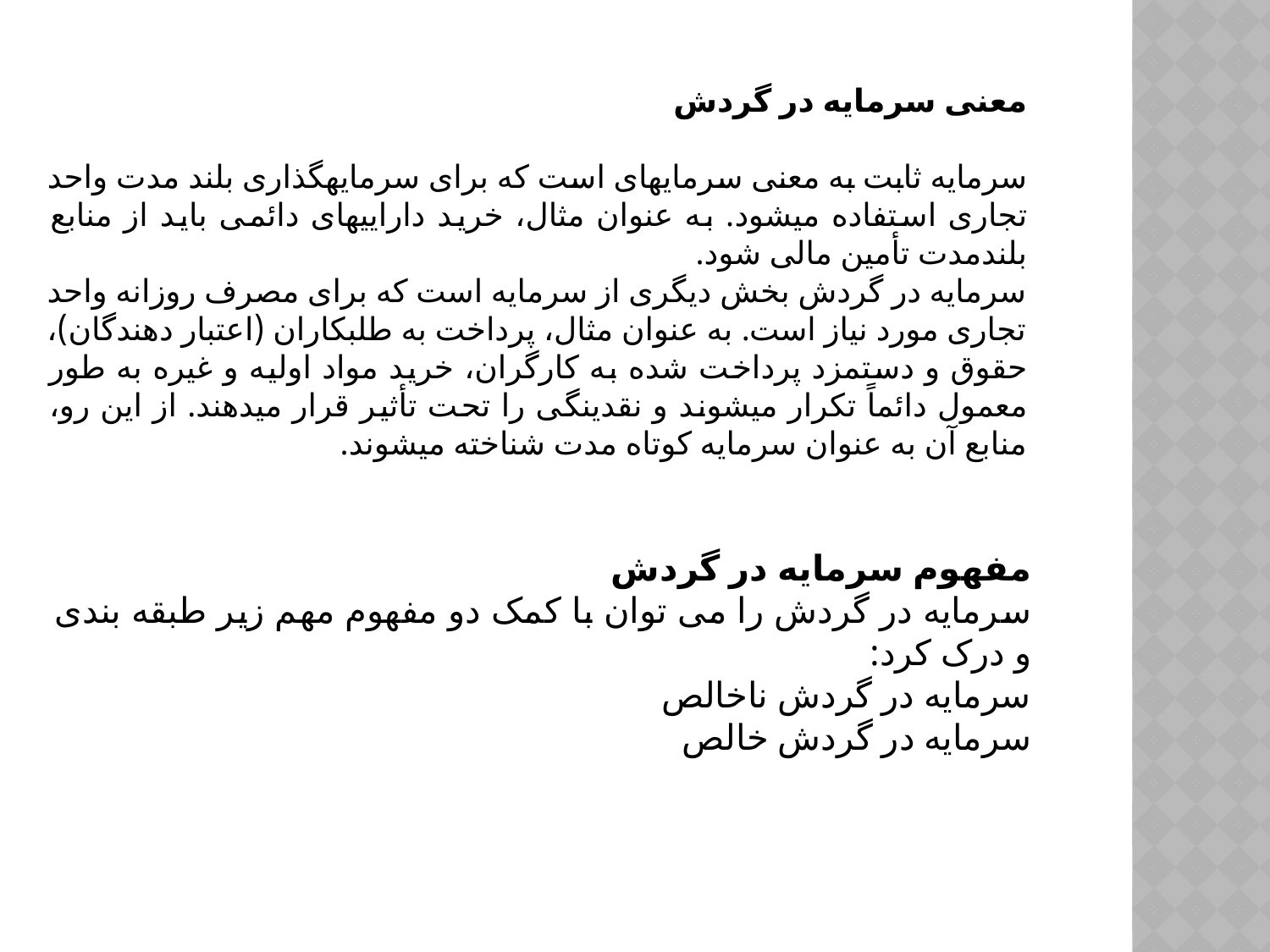

معنی سرمایه در گردش

سرمایه ثابت به معنی سرمایه‏ای است که برای سرمایه‏گذاری بلند مدت واحد تجاری استفاده می‎شود. به عنوان مثال، خرید دارایی‏های دائمی باید از منابع بلندمدت تأمین مالی شود.
سرمایه در گردش بخش دیگری از سرمایه است که برای مصرف روزانه واحد تجاری مورد نیاز است. به عنوان مثال، پرداخت به طلبکاران (اعتبار دهندگان)، حقوق و دستمزد پرداخت شده به کارگران، خرید مواد اولیه و غیره به طور معمول دائماً تکرار می­شوند و نقدینگی را تحت تأثیر قرار می­دهند. از این رو، منابع آن به عنوان سرمایه کوتاه مدت شناخته می­شوند.

مفهوم سرمایه در گردش
سرمایه در گردش را می توان با کمک دو مفهوم مهم زیر طبقه بندی و درک کرد:
سرمایه در گردش ناخالص
سرمایه در گردش خالص